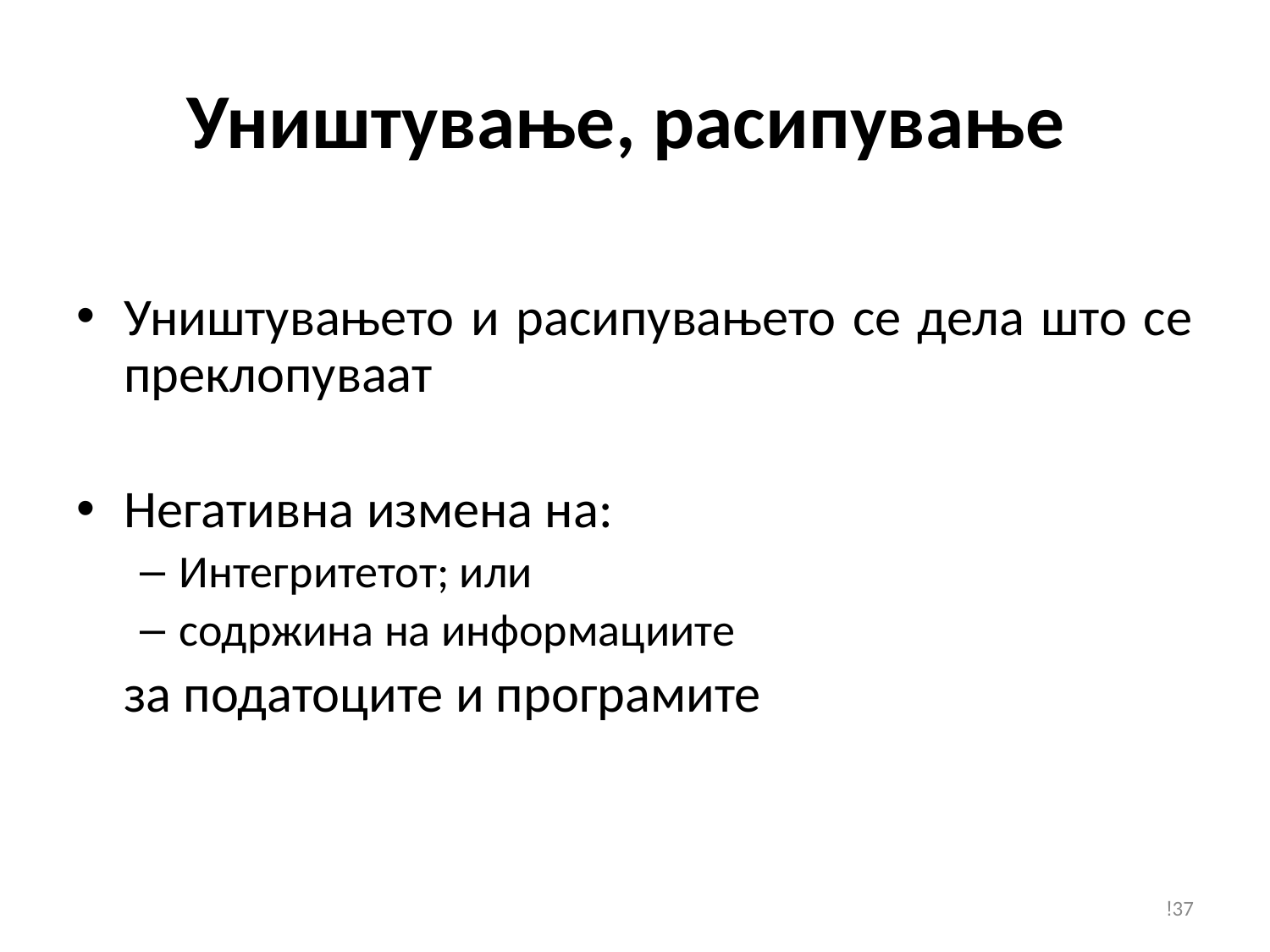

# Уништување, расипување
Уништувањето и расипувањето се дела што се преклопуваат

Негативна измена на:
Интегритетот; или
содржина на информациите
	за податоците и програмите

!37